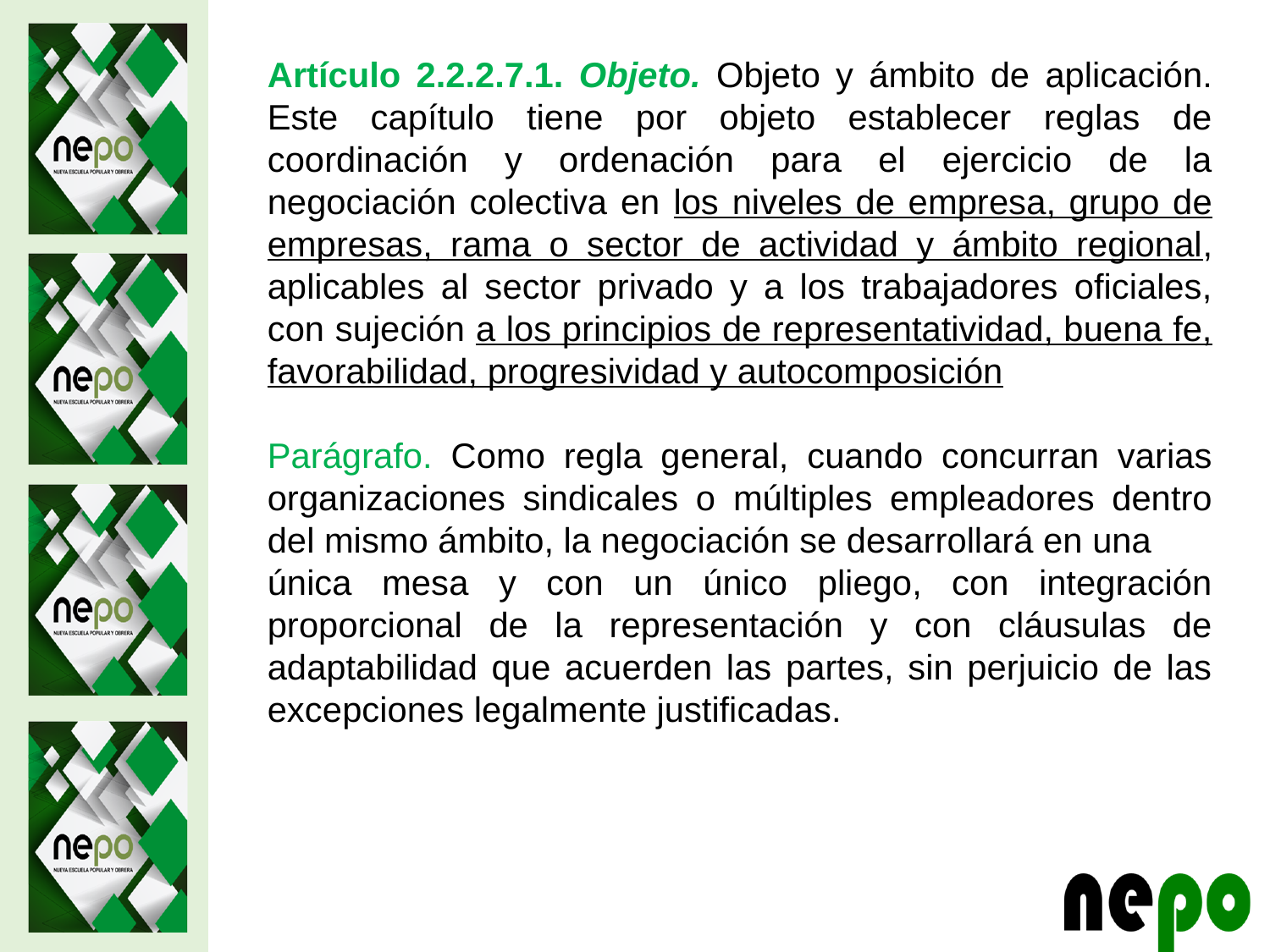

Artículo 2.2.2.7.1. Objeto. Objeto y ámbito de aplicación. Este capítulo tiene por objeto establecer reglas de coordinación y ordenación para el ejercicio de la negociación colectiva en los niveles de empresa, grupo de empresas, rama o sector de actividad y ámbito regional, aplicables al sector privado y a los trabajadores oficiales, con sujeción a los principios de representatividad, buena fe, favorabilidad, progresividad y autocomposición

Parágrafo. Como regla general, cuando concurran varias organizaciones sindicales o múltiples empleadores dentro del mismo ámbito, la negociación se desarrollará en una
única mesa y con un único pliego, con integración proporcional de la representación y con cláusulas de adaptabilidad que acuerden las partes, sin perjuicio de las excepciones legalmente justificadas.